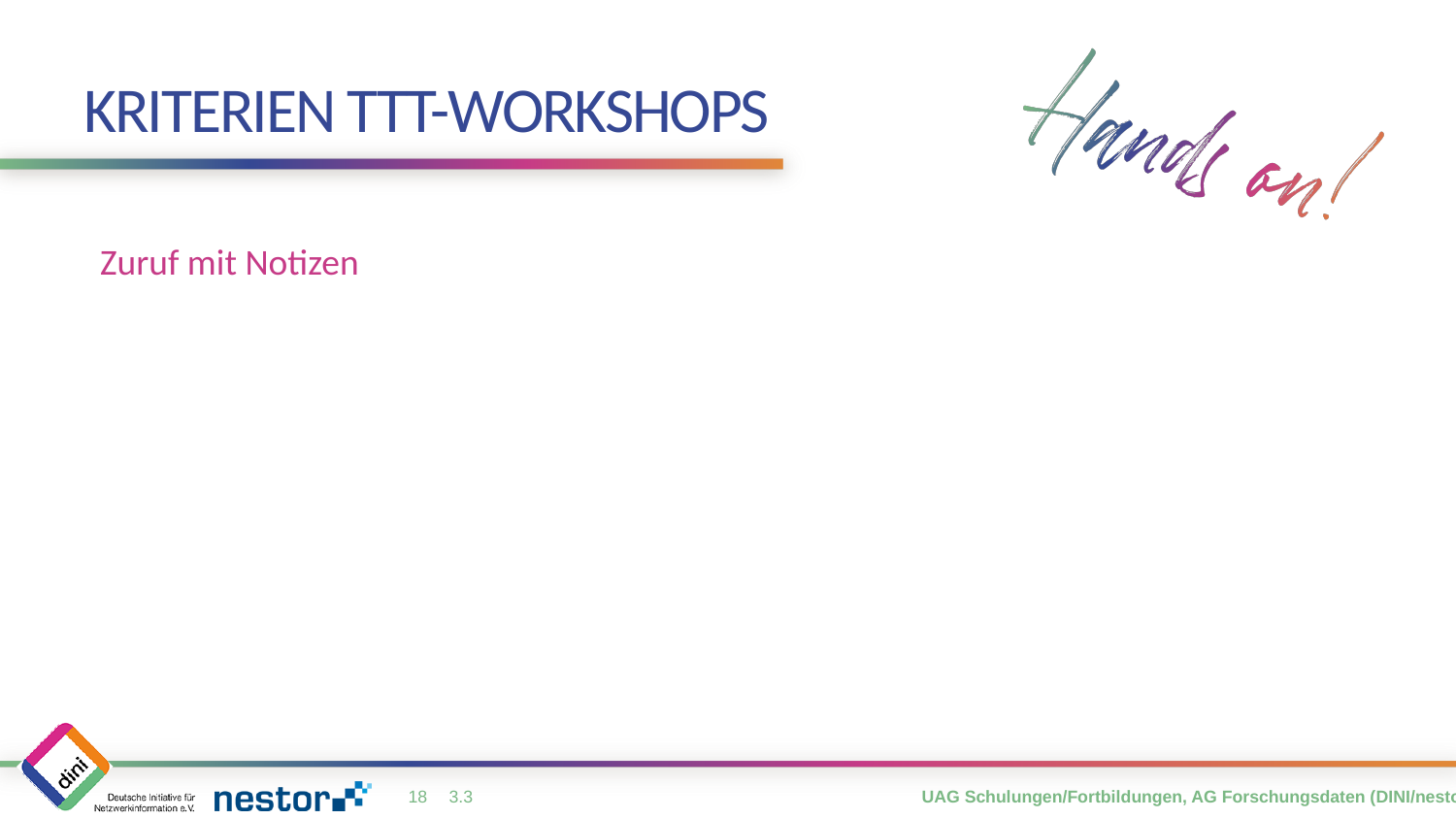

# Kriterien TtT-Workshops
Zuruf mit Notizen
18
3.3